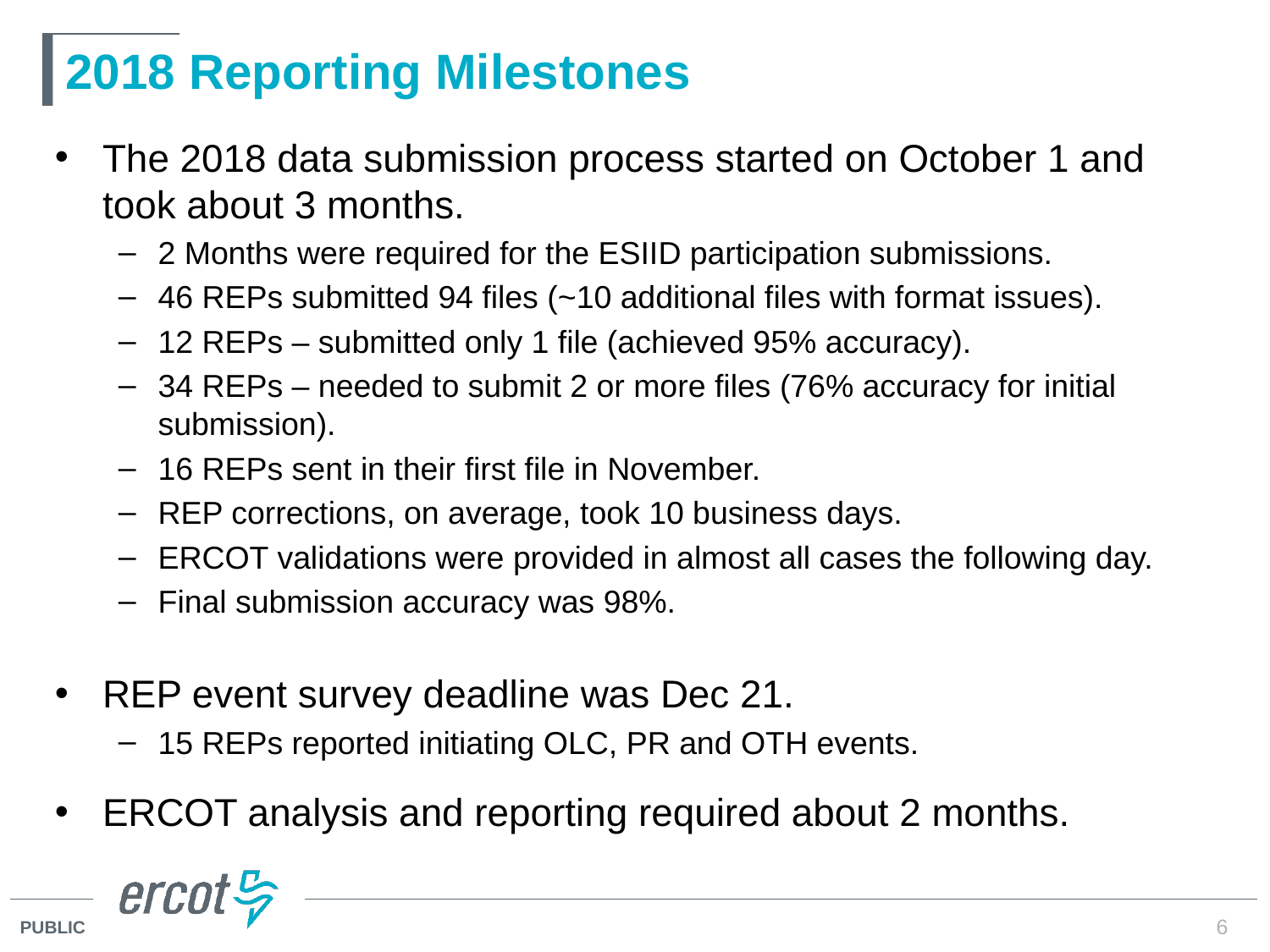

# 2018 Reporting Milestones
The 2018 data submission process started on October 1 and took about 3 months.
2 Months were required for the ESIID participation submissions.
46 REPs submitted 94 files (~10 additional files with format issues).
12 REPs – submitted only 1 file (achieved 95% accuracy).
34 REPs – needed to submit 2 or more files (76% accuracy for initial submission).
16 REPs sent in their first file in November.
REP corrections, on average, took 10 business days.
ERCOT validations were provided in almost all cases the following day.
Final submission accuracy was 98%.

REP event survey deadline was Dec 21.
15 REPs reported initiating OLC, PR and OTH events.

ERCOT analysis and reporting required about 2 months.
6